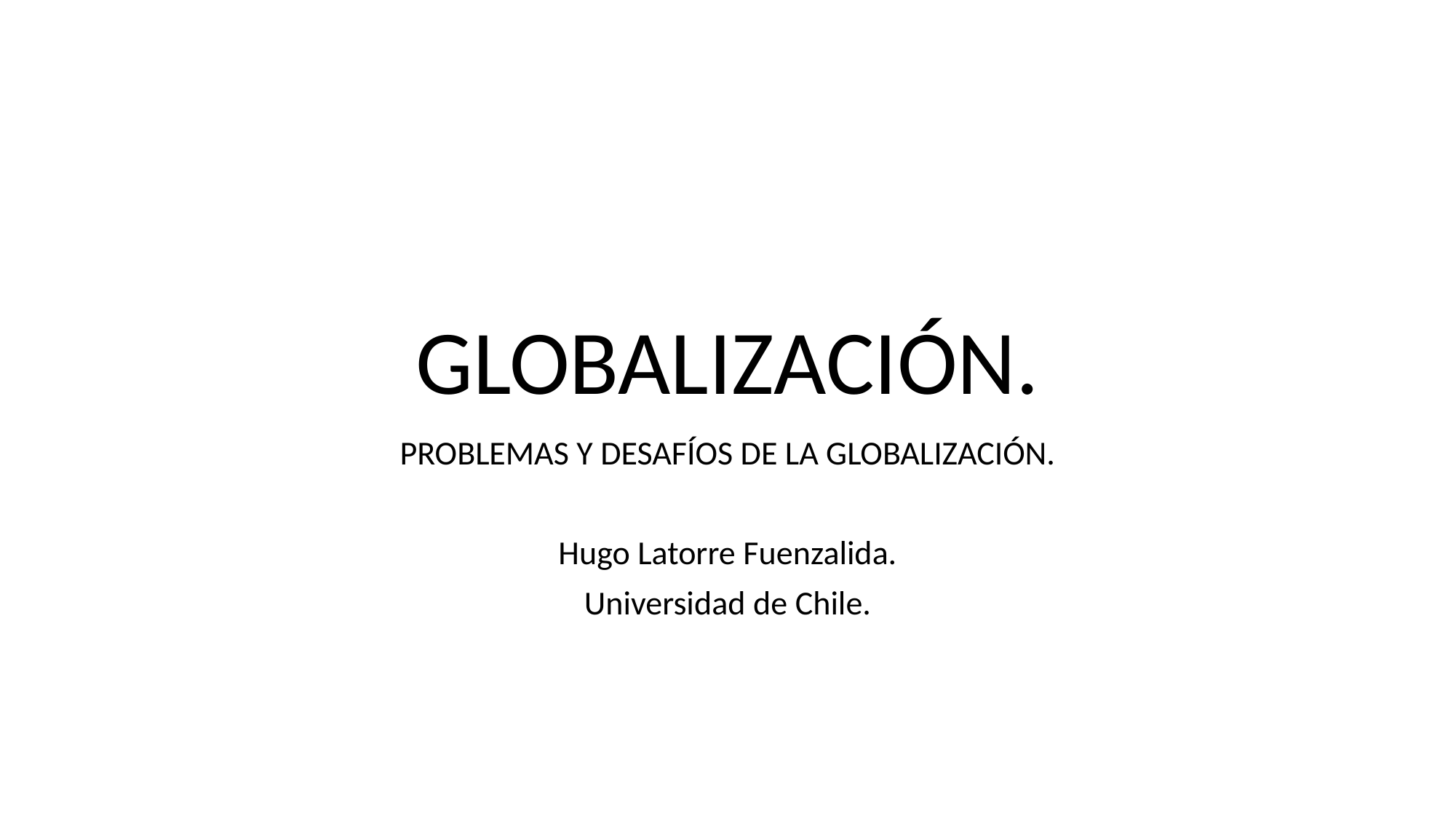

# GLOBALIZACIÓN.
PROBLEMAS Y DESAFÍOS DE LA GLOBALIZACIÓN.

Hugo Latorre Fuenzalida.
Universidad de Chile.